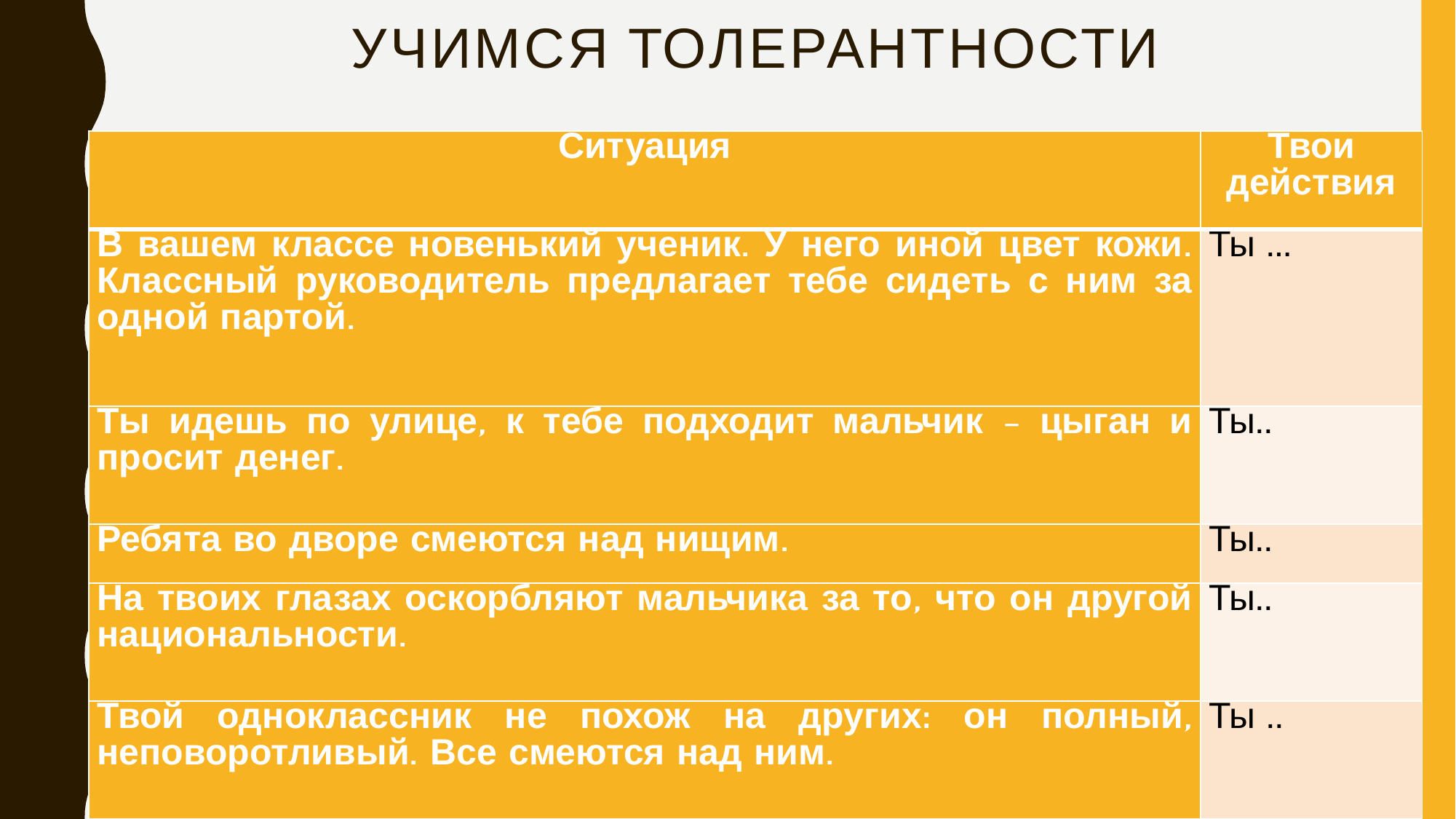

# Учимся толерантности
| Ситуация | Твои действия |
| --- | --- |
| В вашем классе новенький ученик. У него иной цвет кожи. Классный руководитель предлагает тебе сидеть с ним за одной партой. | Ты … |
| Ты идешь по улице, к тебе подходит мальчик – цыган и просит денег. | Ты.. |
| Ребята во дворе смеются над нищим. | Ты.. |
| На твоих глазах оскорбляют мальчика за то, что он другой национальности. | Ты.. |
| Твой одноклассник не похож на других: он полный, неповоротливый. Все смеются над ним. | Ты .. |